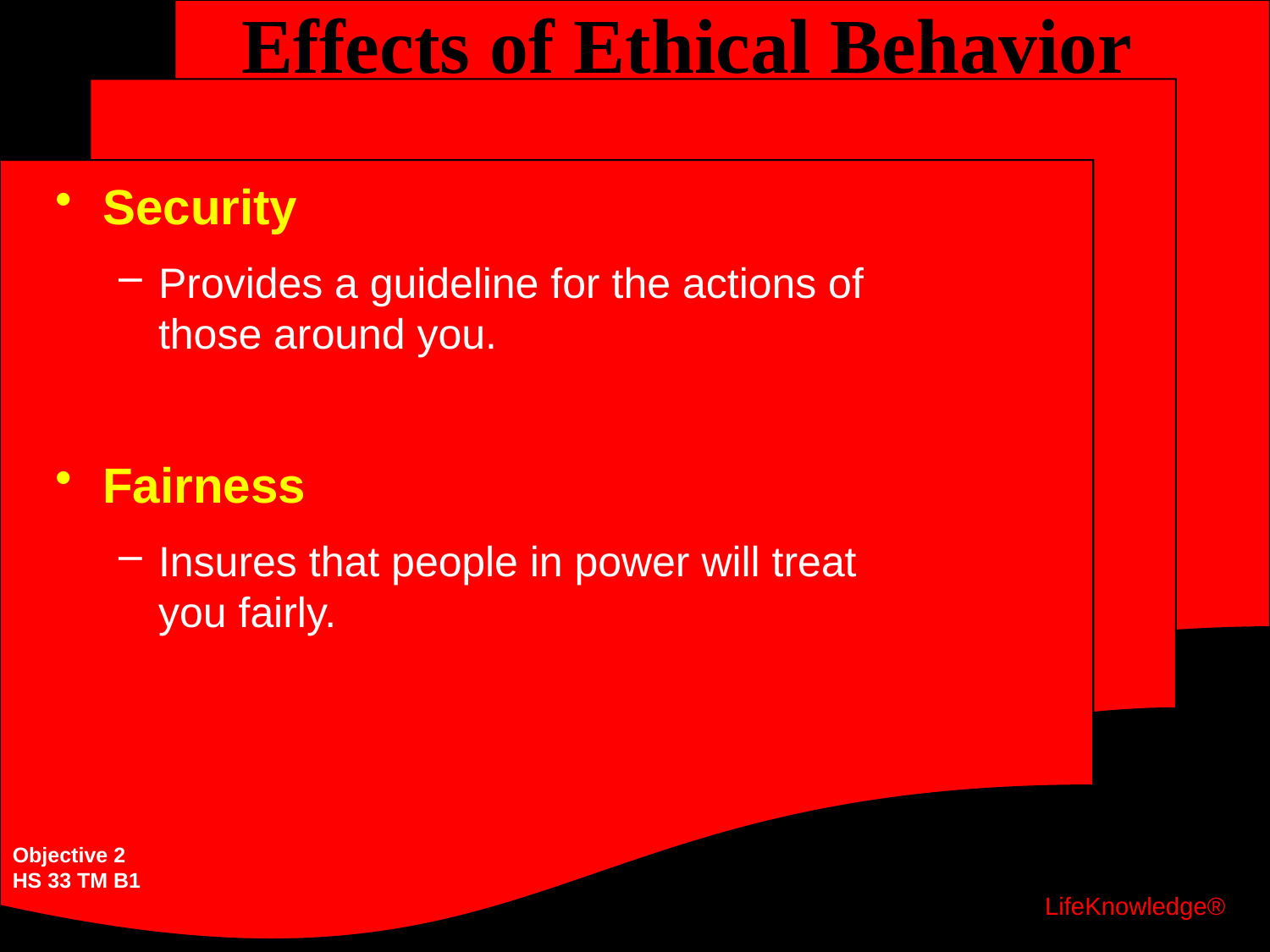

# Effects of Ethical Behavior
Security
Provides a guideline for the actions of those around you.

Fairness
Insures that people in power will treat
you fairly.
Objective 2
HS 33 TM B1
LifeKnowledge®